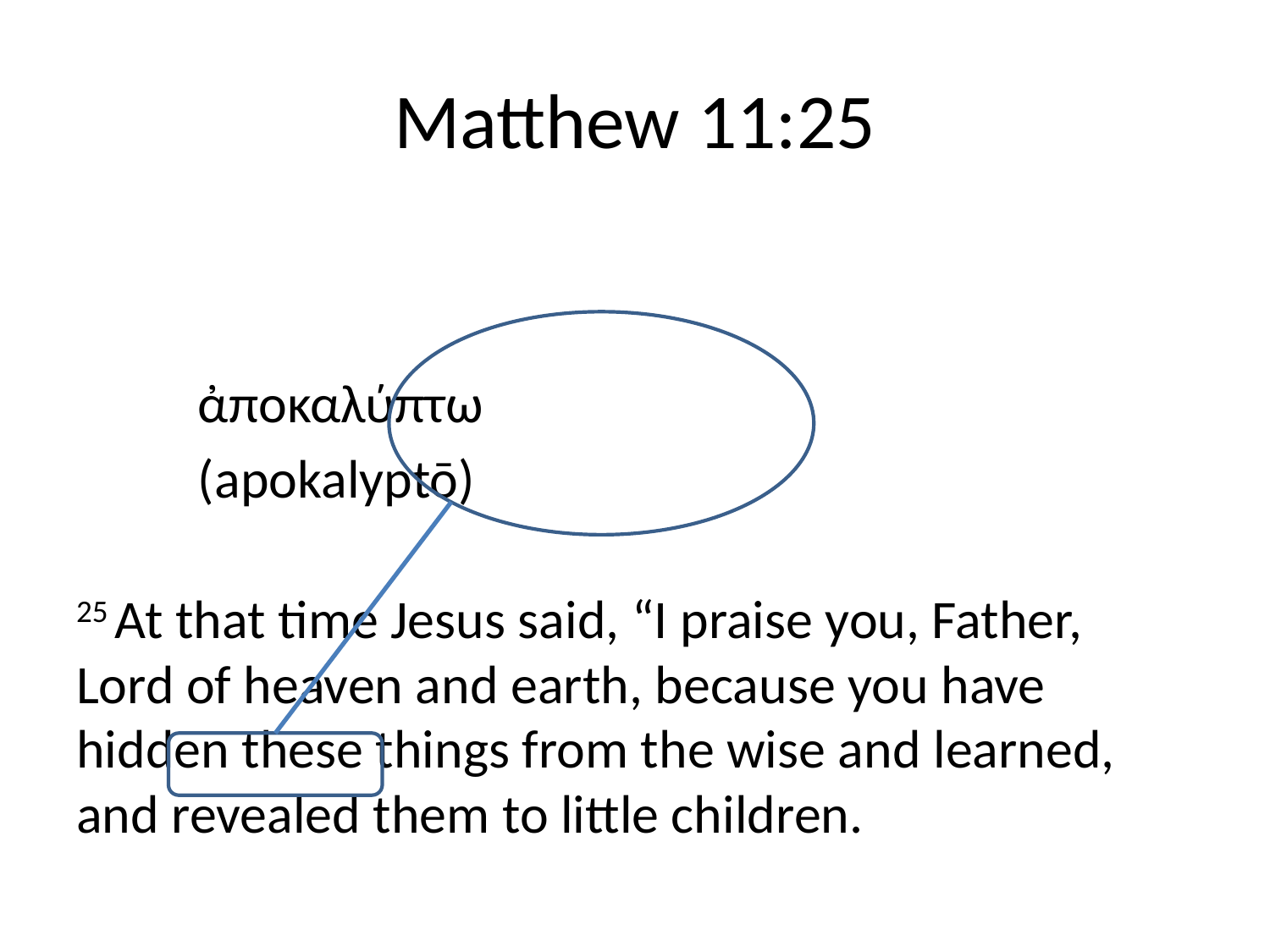

# Matthew 11:25

			ἀποκαλύπτω
			(apokalyptō)

25 At that time Jesus said, “I praise you, Father, Lord of heaven and earth, because you have hidden these things from the wise and learned, and revealed them to little children.